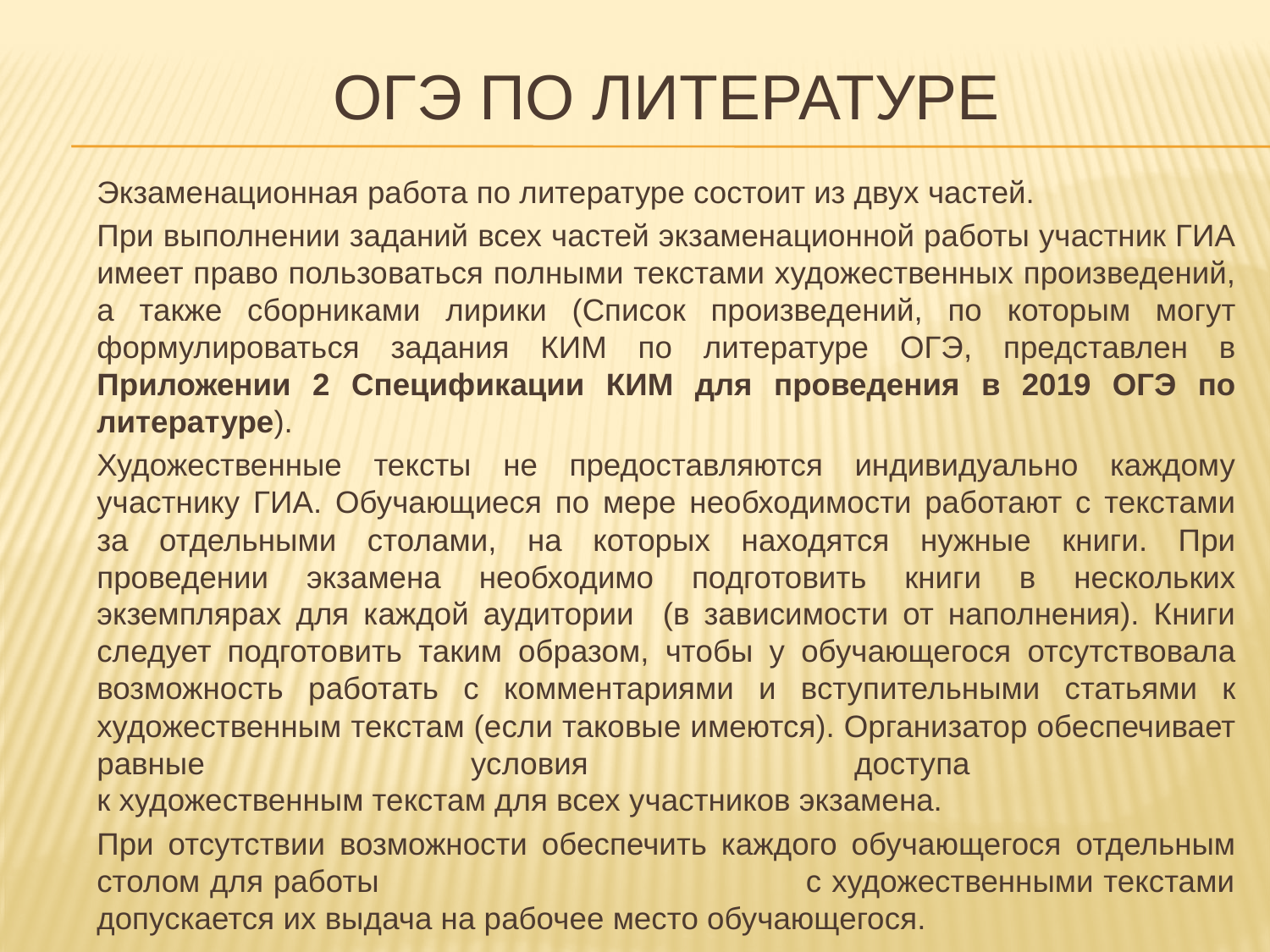

# ОГЭ по литературе
	Экзаменационная работа по литературе состоит из двух частей.
		При выполнении заданий всех частей экзаменационной работы участник ГИА имеет право пользоваться полными текстами художественных произведений, а также сборниками лирики (Список произведений, по которым могут формулироваться задания КИМ по литературе ОГЭ, представлен в Приложении 2 Спецификации КИМ для проведения в 2019 ОГЭ по литературе).
		Художественные тексты не предоставляются индивидуально каждому участнику ГИА. Обучающиеся по мере необходимости работают с текстами за отдельными столами, на которых находятся нужные книги. При проведении экзамена необходимо подготовить книги в нескольких экземплярах для каждой аудитории  (в зависимости от наполнения). Книги следует подготовить таким образом, чтобы у обучающегося отсутствовала возможность работать с комментариями и вступительными статьями к художественным текстам (если таковые имеются). Организатор обеспечивает равные условия доступа
к художественным текстам для всех участников экзамена.
		При отсутствии возможности обеспечить каждого обучающегося отдельным столом для работы                                           с художественными текстами допускается их выдача на рабочее место обучающегося.